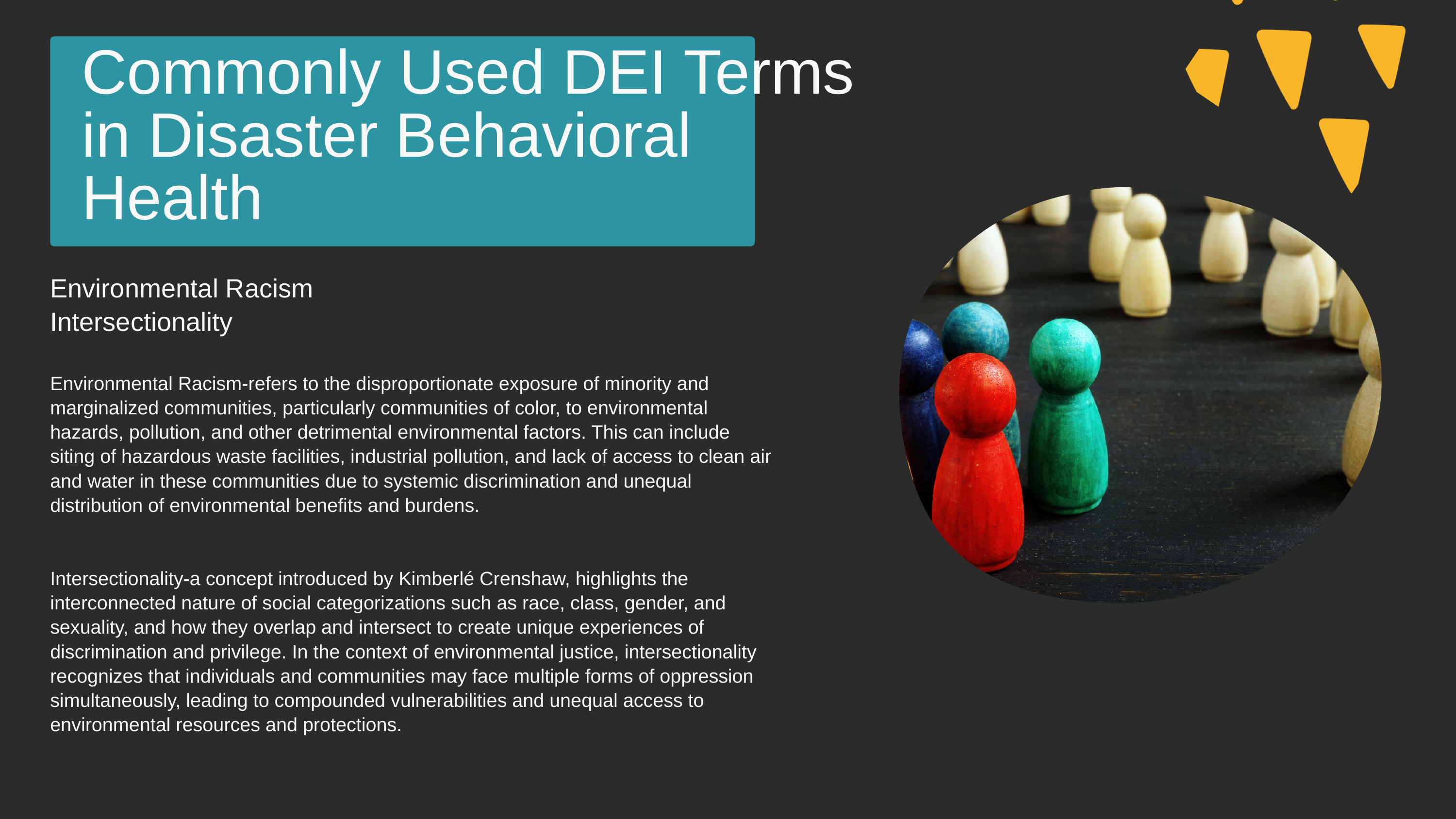

Commonly Used DEI Terms in Disaster Behavioral Health

Environmental Racism
Intersectionality

Environmental Racism-refers to the disproportionate exposure of minority and marginalized communities, particularly communities of color, to environmental hazards, pollution, and other detrimental environmental factors. This can include siting of hazardous waste facilities, industrial pollution, and lack of access to clean air and water in these communities due to systemic discrimination and unequal distribution of environmental benefits and burdens.

Intersectionality-a concept introduced by Kimberlé Crenshaw, highlights the interconnected nature of social categorizations such as race, class, gender, and sexuality, and how they overlap and intersect to create unique experiences of discrimination and privilege. In the context of environmental justice, intersectionality recognizes that individuals and communities may face multiple forms of oppression simultaneously, leading to compounded vulnerabilities and unequal access to environmental resources and protections.